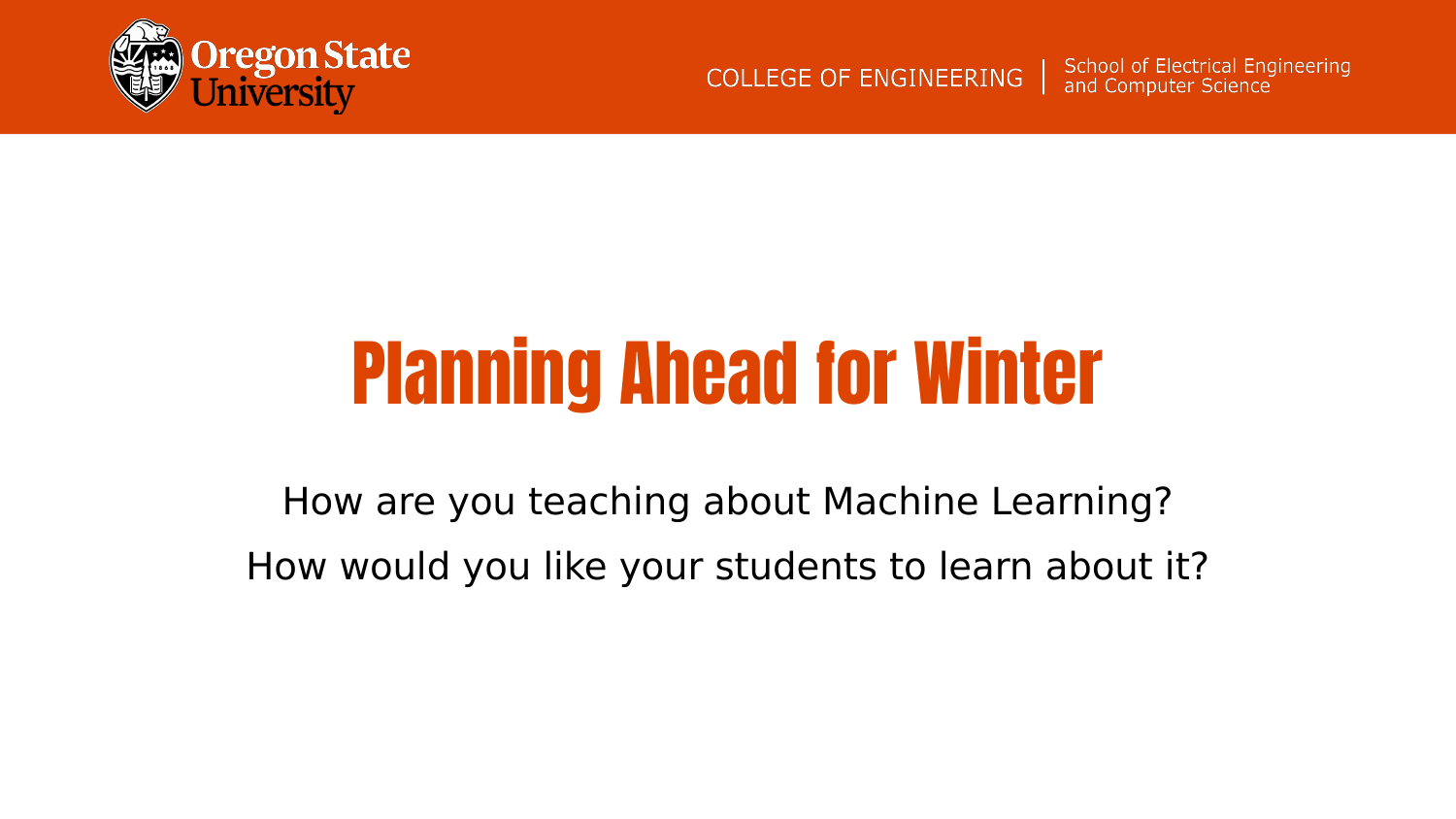

# Planning Ahead for Winter
How are you teaching about Machine Learning?
How would you like your students to learn about it?